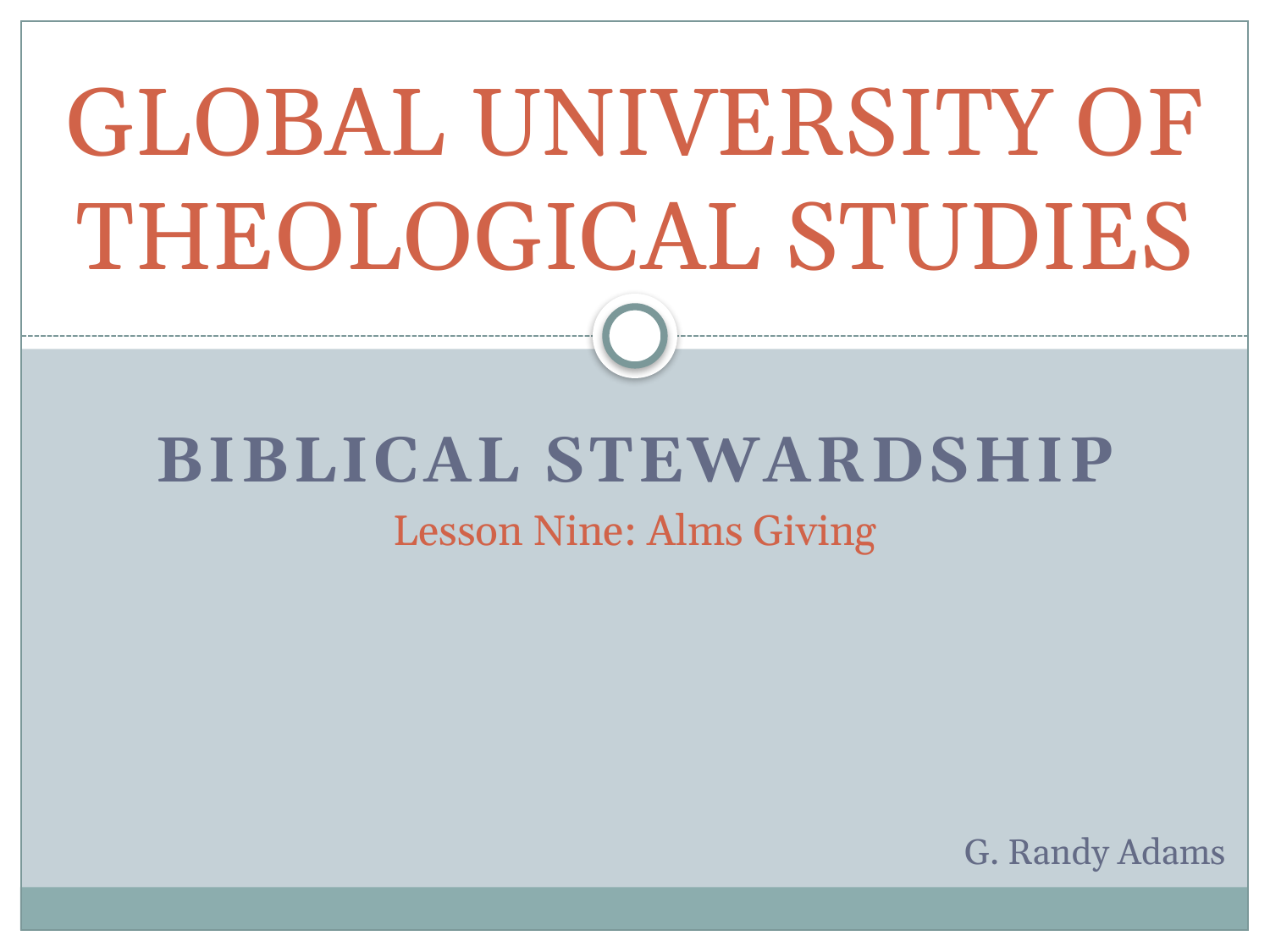

# GLOBAL UNIVERSITY OF THEOLOGICAL STUDIES
Biblical Stewardship
Lesson Nine: Alms Giving
G. Randy Adams